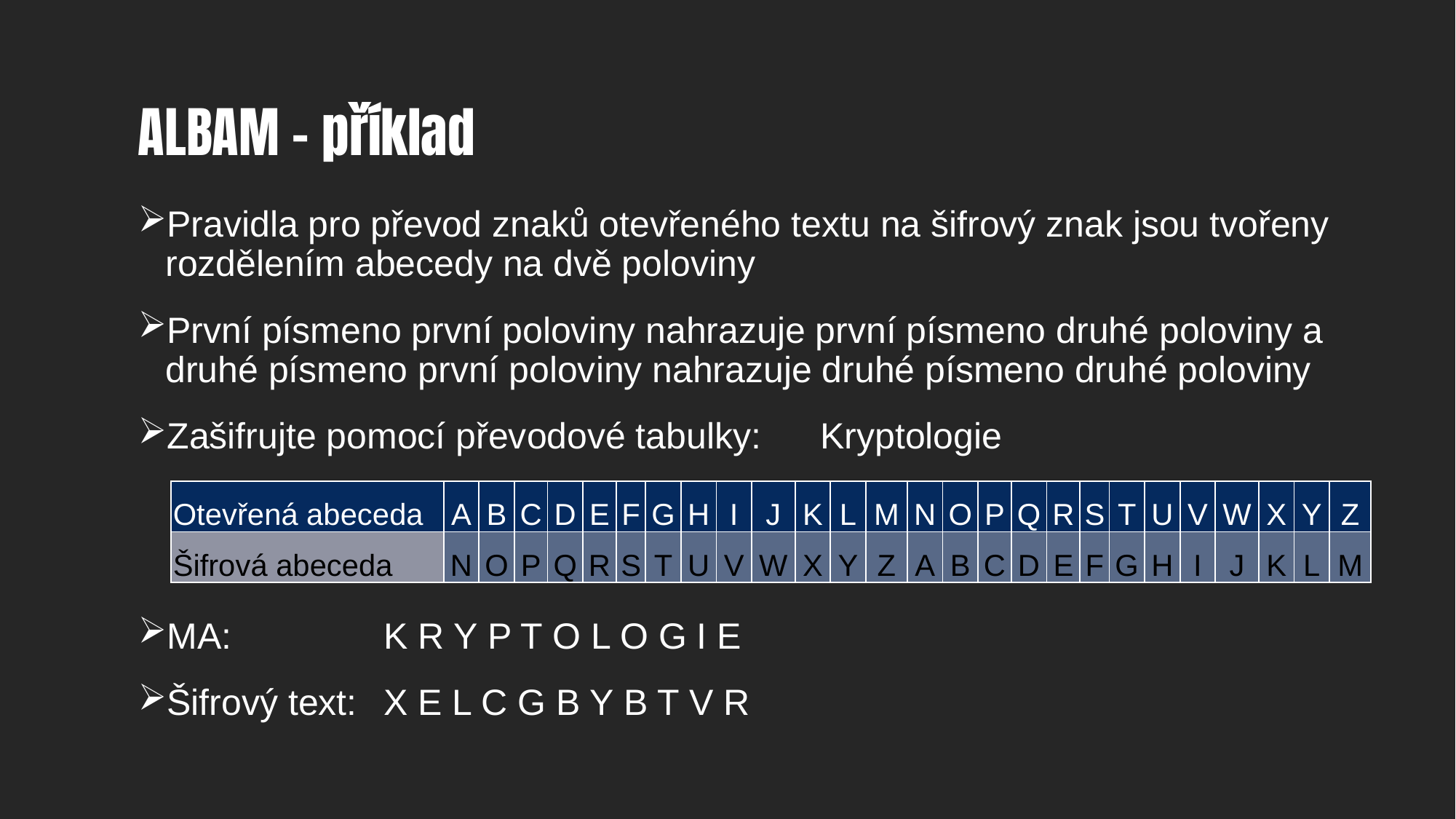

# ALBAM - příklad
Pravidla pro převod znaků otevřeného textu na šifrový znak jsou tvořeny rozdělením abecedy na dvě poloviny
První písmeno první poloviny nahrazuje první písmeno druhé poloviny a druhé písmeno první poloviny nahrazuje druhé písmeno druhé poloviny
Zašifrujte pomocí převodové tabulky:	Kryptologie

MA:		K R Y P T O L O G I E
Šifrový text:	X E L C G B Y B T V R

| Otevřená abeceda | A | B | C | D | E | F | G | H | I | J | K | L | M | N | O | P | Q | R | S | T | U | V | W | X | Y | Z |
| --- | --- | --- | --- | --- | --- | --- | --- | --- | --- | --- | --- | --- | --- | --- | --- | --- | --- | --- | --- | --- | --- | --- | --- | --- | --- | --- |
| Šifrová abeceda | N | O | P | Q | R | S | T | U | V | W | X | Y | Z | A | B | C | D | E | F | G | H | I | J | K | L | M |